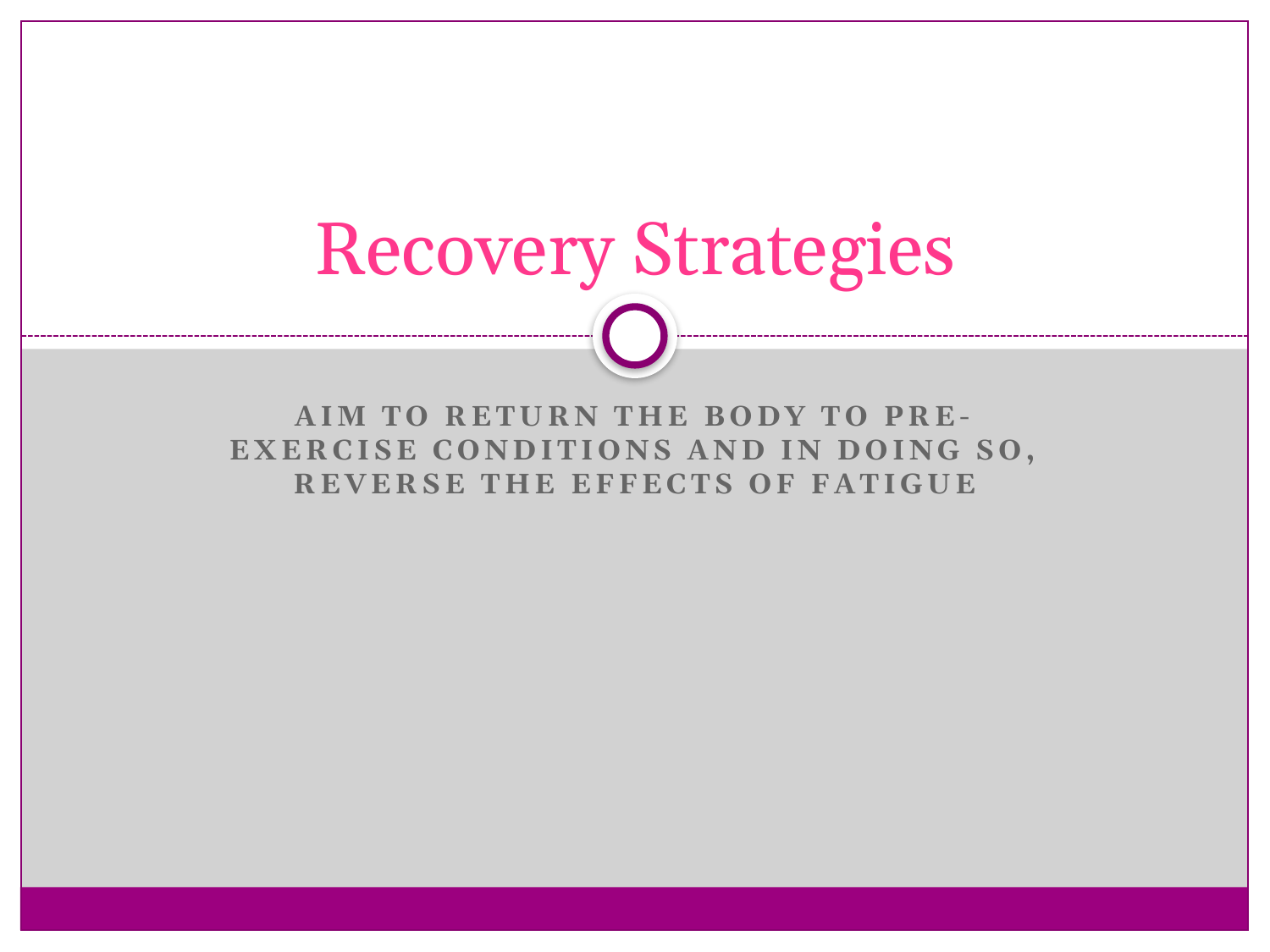

# Recovery Strategies
Aim to return the body to pre-exercise conditions and in doing so, reverse the effects of fatigue